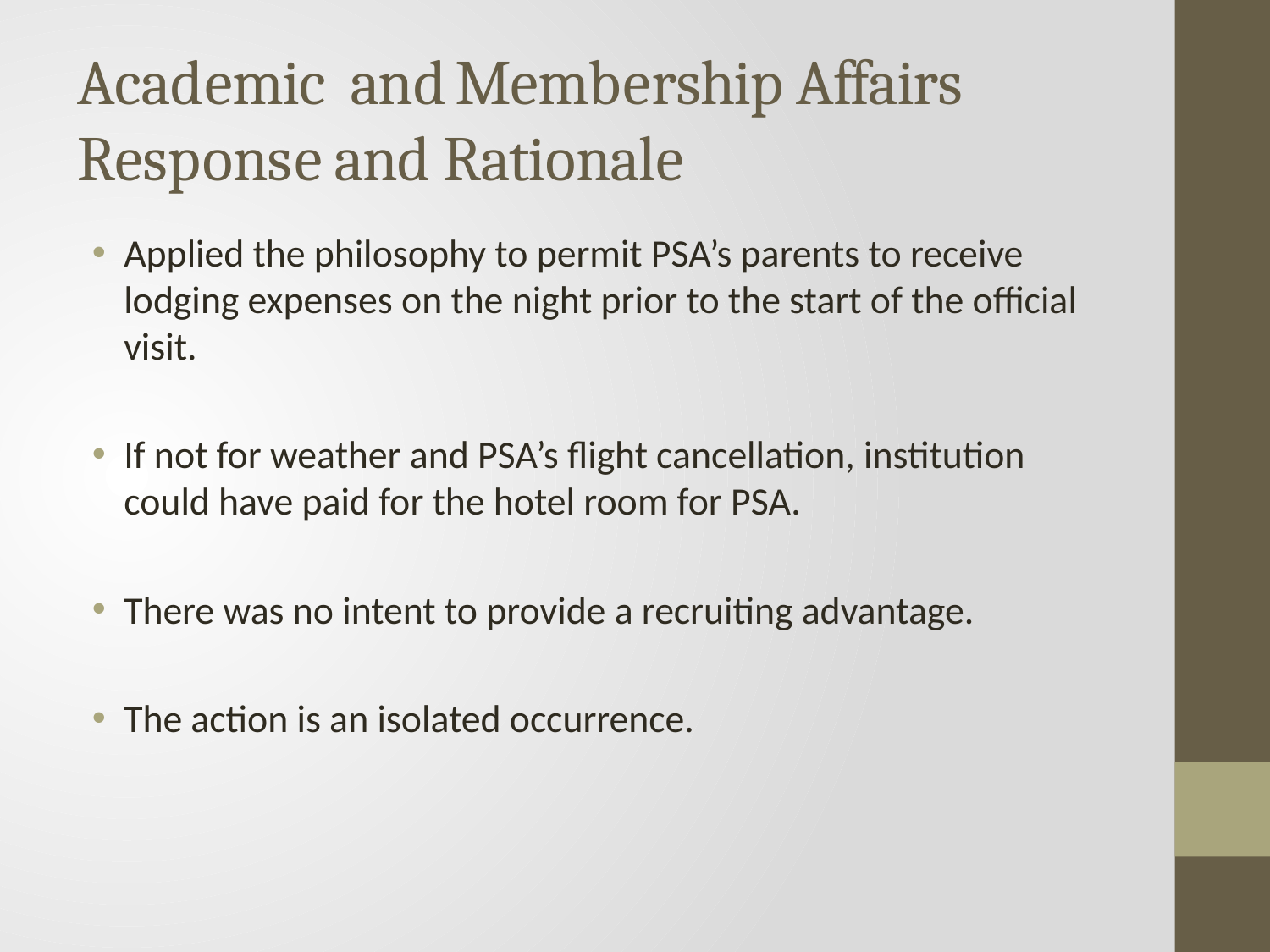

# Academic  and Membership Affairs Response and Rationale
Applied the philosophy to permit PSA’s parents to receive lodging expenses on the night prior to the start of the official visit.

If not for weather and PSA’s flight cancellation, institution could have paid for the hotel room for PSA.

There was no intent to provide a recruiting advantage.

The action is an isolated occurrence.